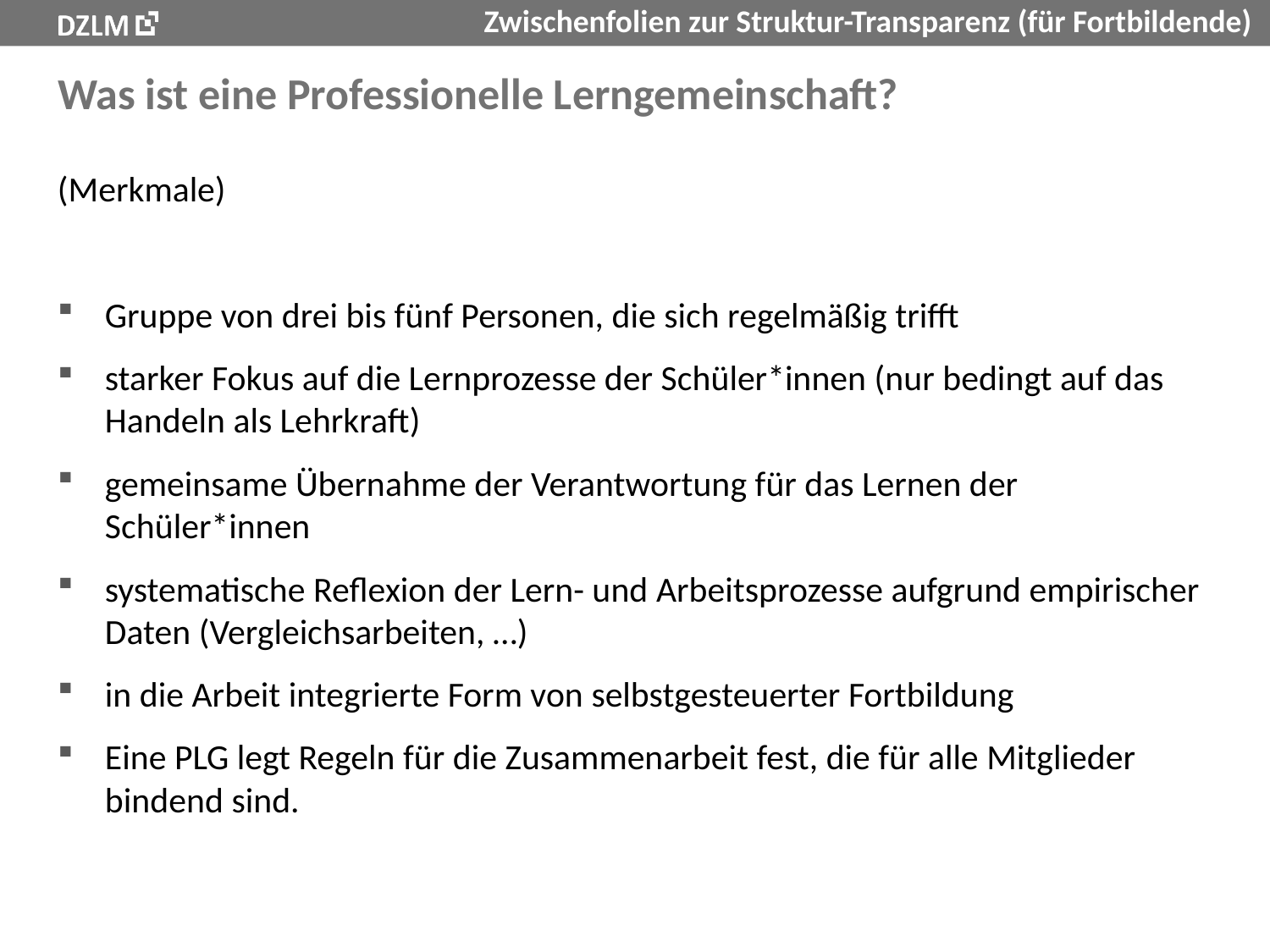

# Was ist eine Professionelle Lerngemeinschaft?
(Merkmale)

Gruppe von drei bis fünf Personen, die sich regelmäßig trifft
starker Fokus auf die Lernprozesse der Schüler*innen (nur bedingt auf das Handeln als Lehrkraft)
gemeinsame Übernahme der Verantwortung für das Lernen der Schüler*innen
systematische Reflexion der Lern- und Arbeitsprozesse aufgrund empirischer Daten (Vergleichsarbeiten, …)
in die Arbeit integrierte Form von selbstgesteuerter Fortbildung
Eine PLG legt Regeln für die Zusammenarbeit fest, die für alle Mitglieder bindend sind.